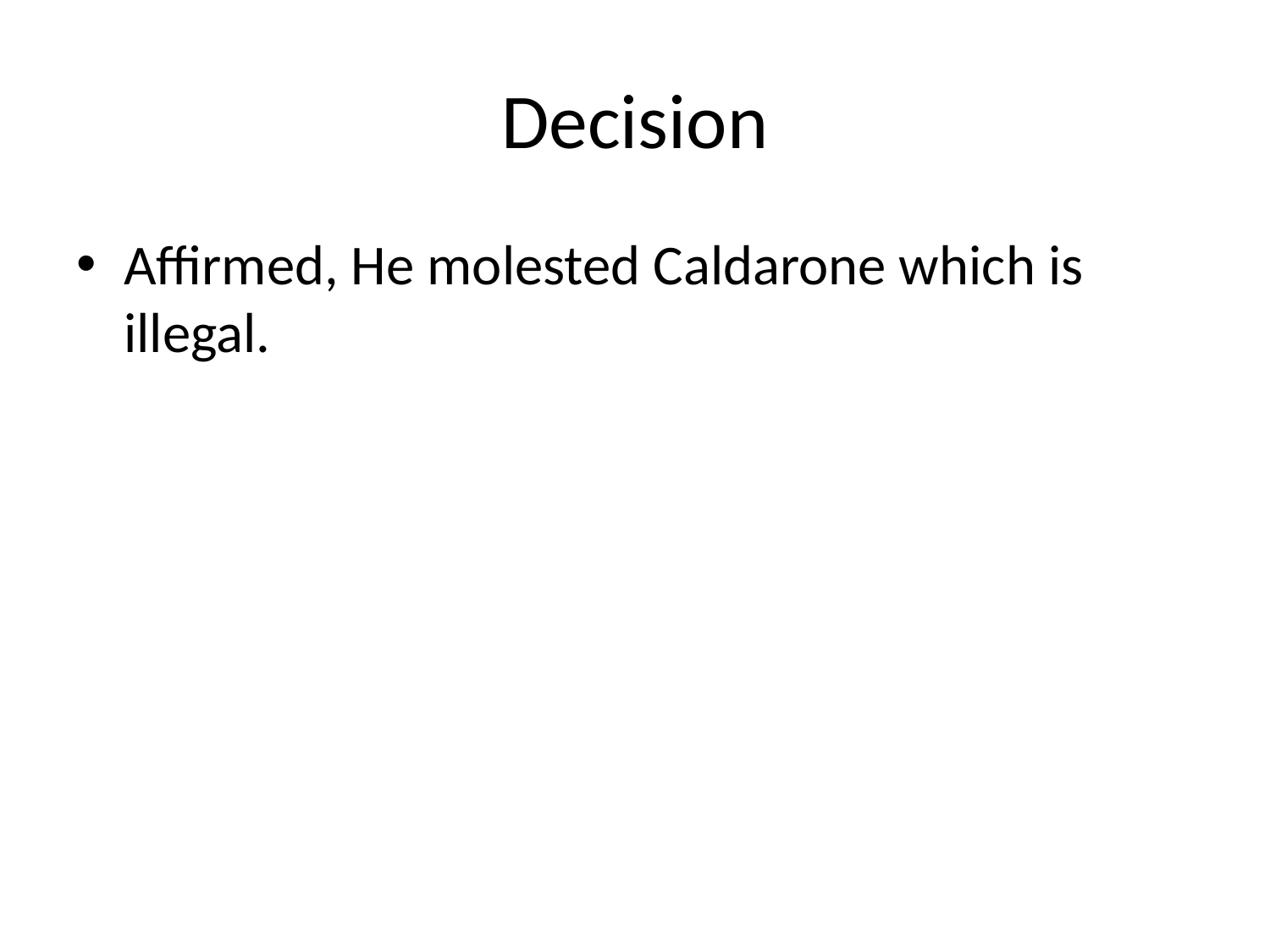

# Decision
Affirmed, He molested Caldarone which is illegal.